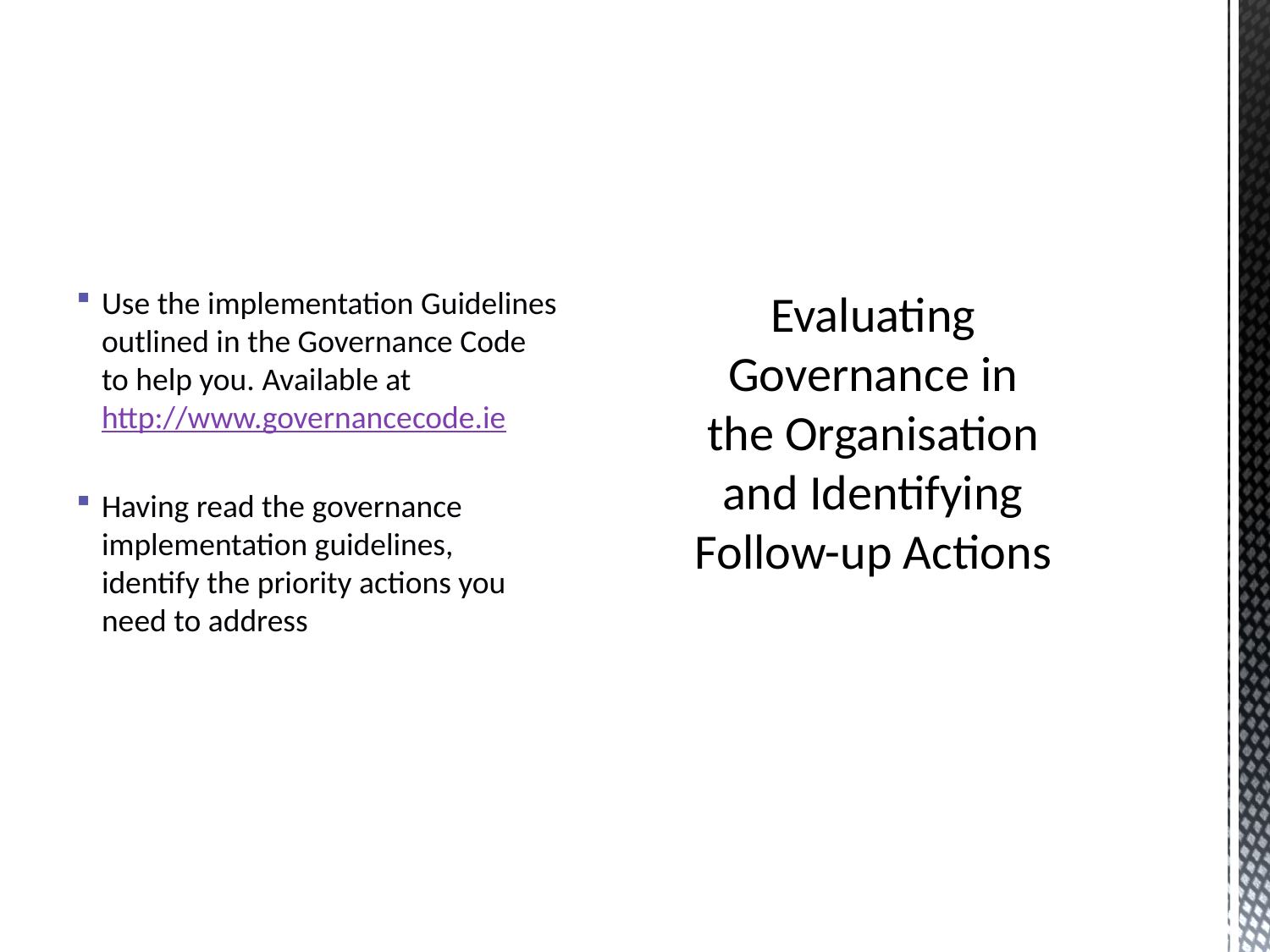

Use the implementation Guidelines outlined in the Governance Code to help you. Available at http://www.governancecode.ie

Having read the governance implementation guidelines, identify the priority actions you need to address
# Evaluating Governance in the Organisation and Identifying Follow-up Actions